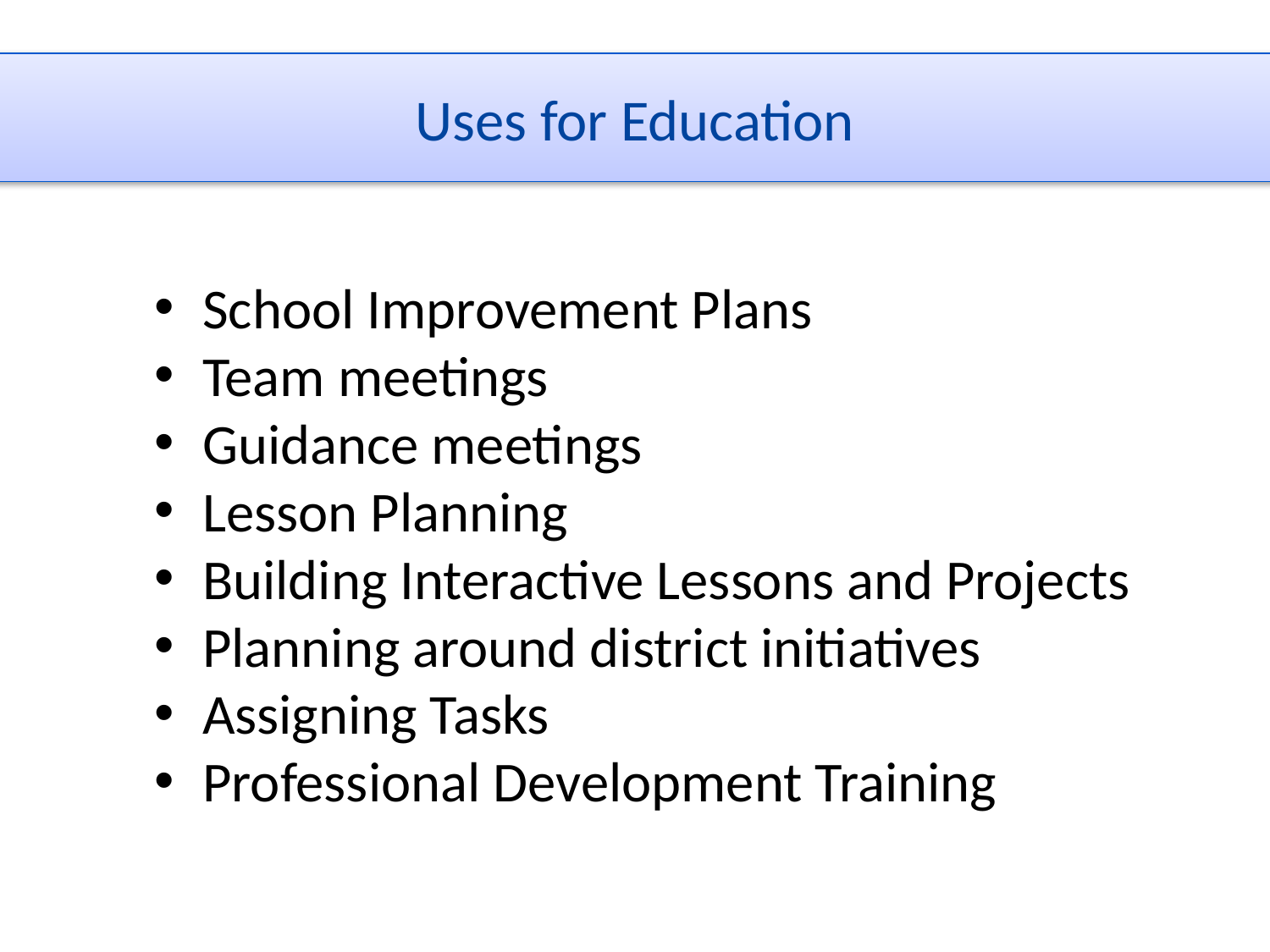

# Uses for Education

School Improvement Plans
Team meetings
Guidance meetings
Lesson Planning
Building Interactive Lessons and Projects
Planning around district initiatives
Assigning Tasks
Professional Development Training